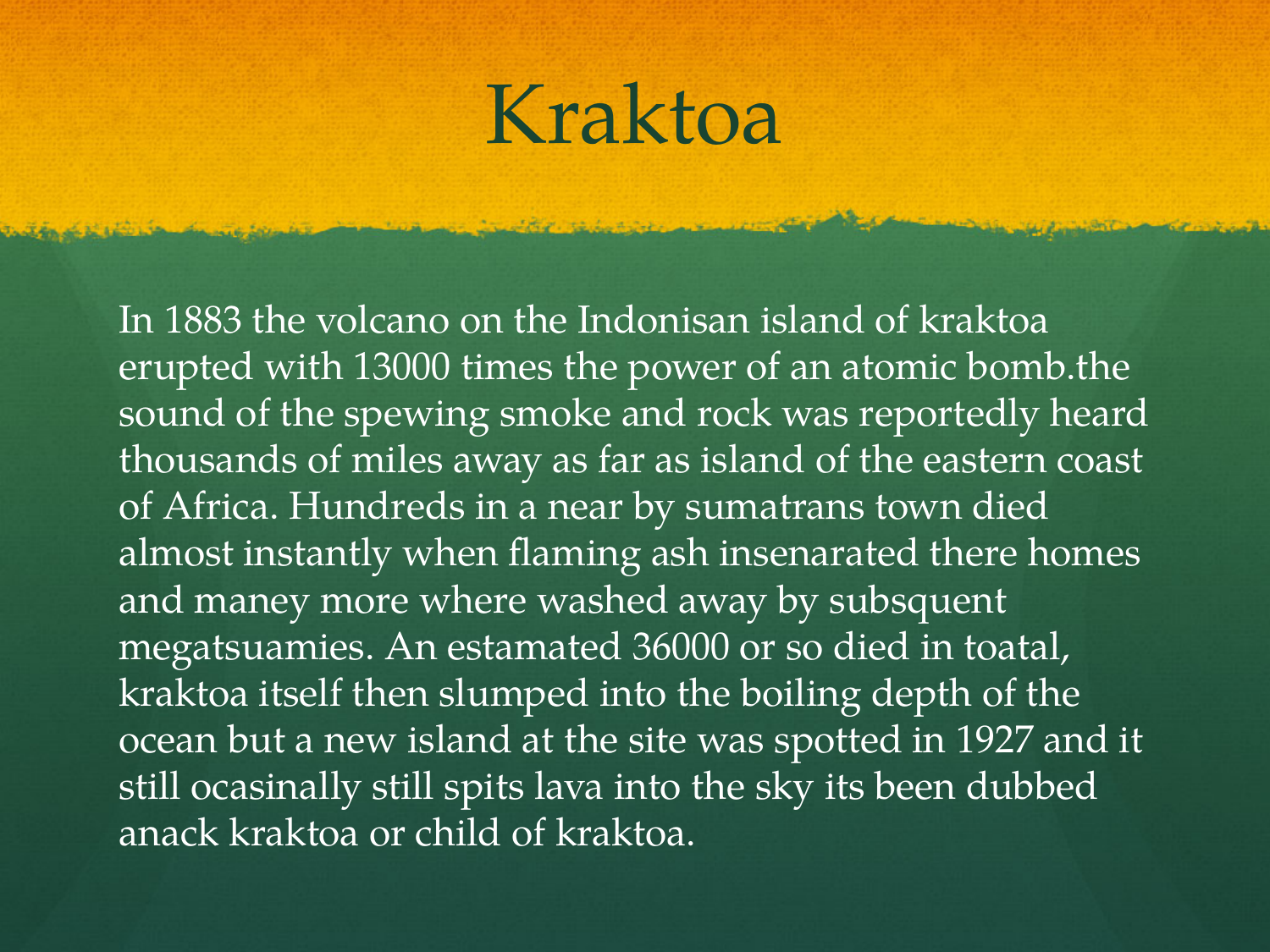

# Kraktoa
In 1883 the volcano on the Indonisan island of kraktoa erupted with 13000 times the power of an atomic bomb.the sound of the spewing smoke and rock was reportedly heard thousands of miles away as far as island of the eastern coast of Africa. Hundreds in a near by sumatrans town died almost instantly when flaming ash insenarated there homes and maney more where washed away by subsquent megatsuamies. An estamated 36000 or so died in toatal, kraktoa itself then slumped into the boiling depth of the ocean but a new island at the site was spotted in 1927 and it still ocasinally still spits lava into the sky its been dubbed anack kraktoa or child of kraktoa.